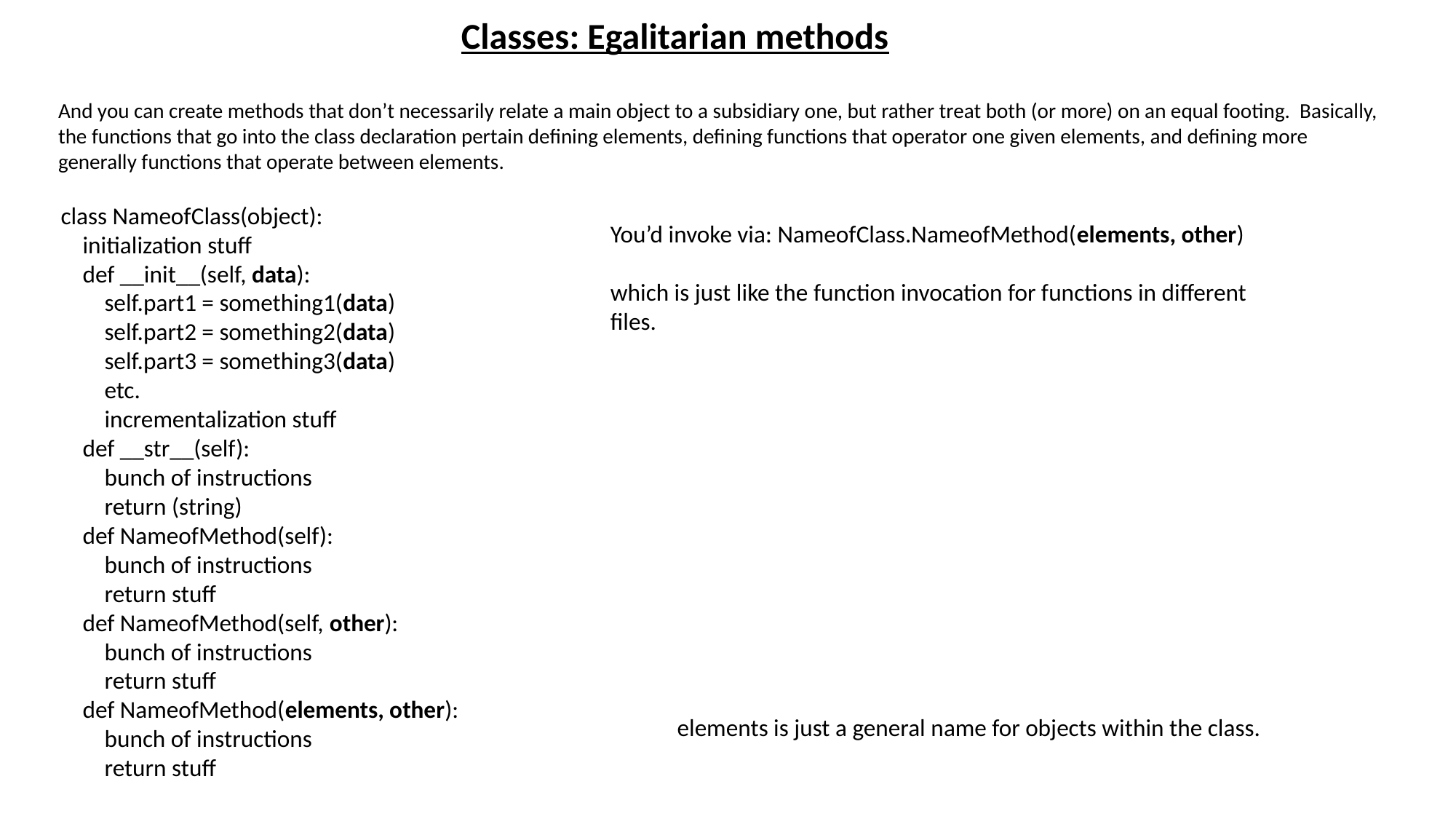

Classes: Egalitarian methods
And you can create methods that don’t necessarily relate a main object to a subsidiary one, but rather treat both (or more) on an equal footing.  Basically, the functions that go into the class declaration pertain defining elements, defining functions that operator one given elements, and defining more generally functions that operate between elements.
class NameofClass(object):
    initialization stuff
    def __init__(self, data):
        self.part1 = something1(data)
        self.part2 = something2(data)
        self.part3 = something3(data)
        etc.
        incrementalization stuff
    def __str__(self):
        bunch of instructions
        return (string)
    def NameofMethod(self):
        bunch of instructions
        return stuff
    def NameofMethod(self, other):
        bunch of instructions
        return stuff
    def NameofMethod(elements, other):
        bunch of instructions
        return stuff
You’d invoke via: NameofClass.NameofMethod(elements, other)

which is just like the function invocation for functions in different
files.
elements is just a general name for objects within the class.